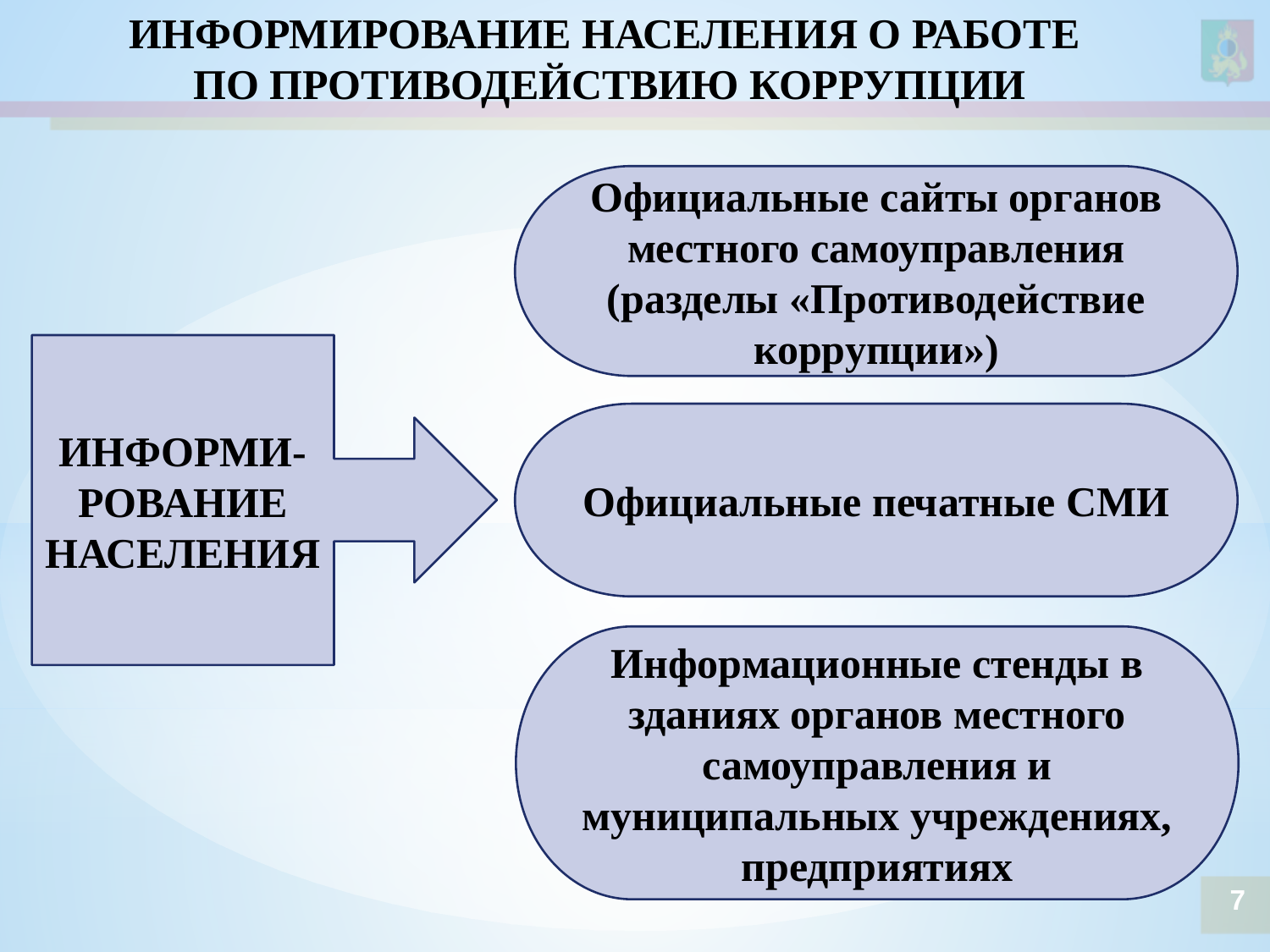

ИНФОРМИРОВАНИЕ НАСЕЛЕНИЯ О РАБОТЕ
ПО ПРОТИВОДЕЙСТВИЮ КОРРУПЦИИ
Официальные сайты органов местного самоуправления
(разделы «Противодействие коррупции»)
ИНФОРМИ-РОВАНИЕ населения
Официальные печатные СМИ
Информационные стенды в зданиях органов местного самоуправления и муниципальных учреждениях, предприятиях
7